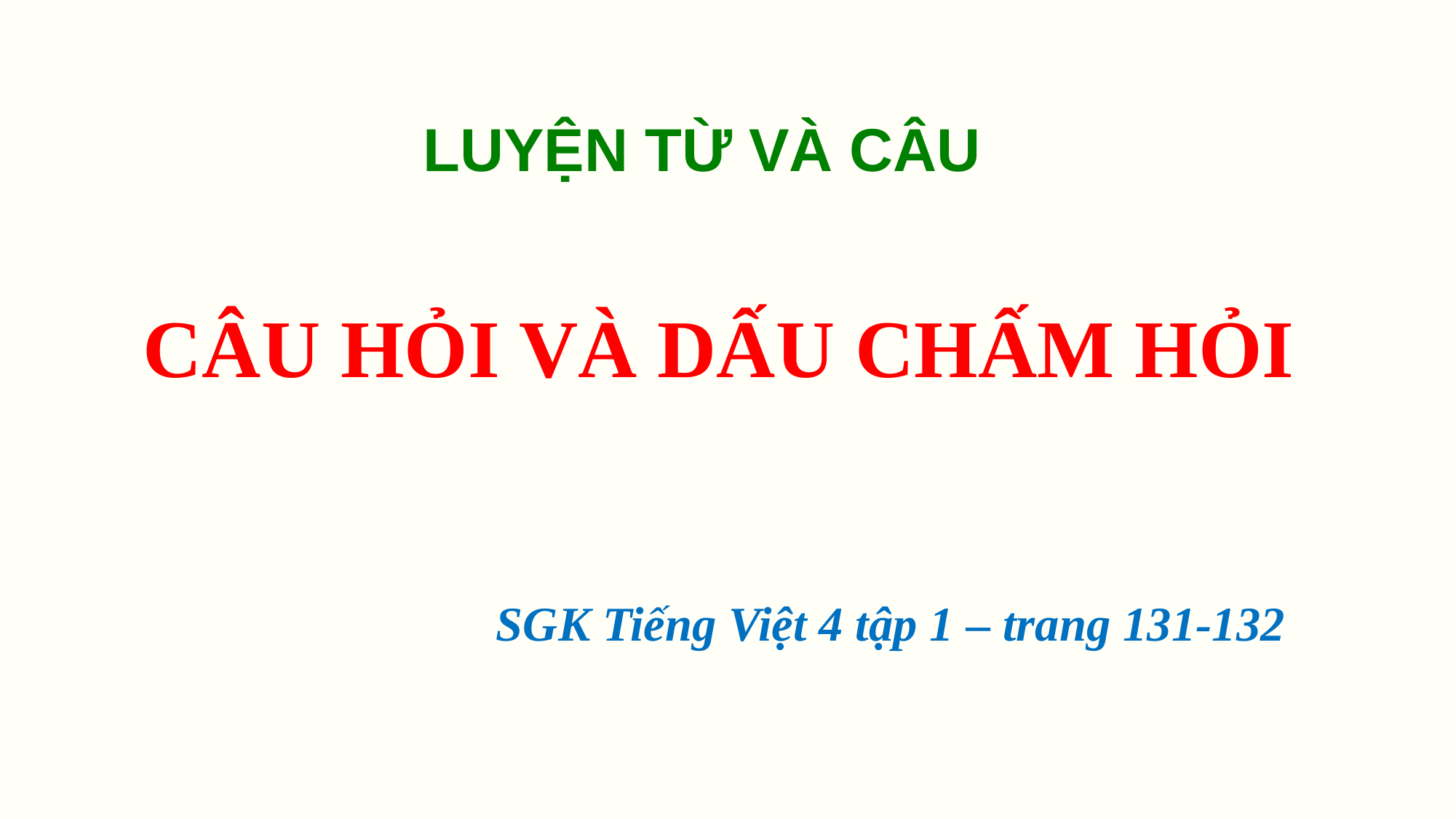

LUYỆN TỪ VÀ CÂU
CÂU HỎI VÀ DẤU CHẤM HỎI

SGK Tiếng Việt 4 tập 1 – trang 131-132